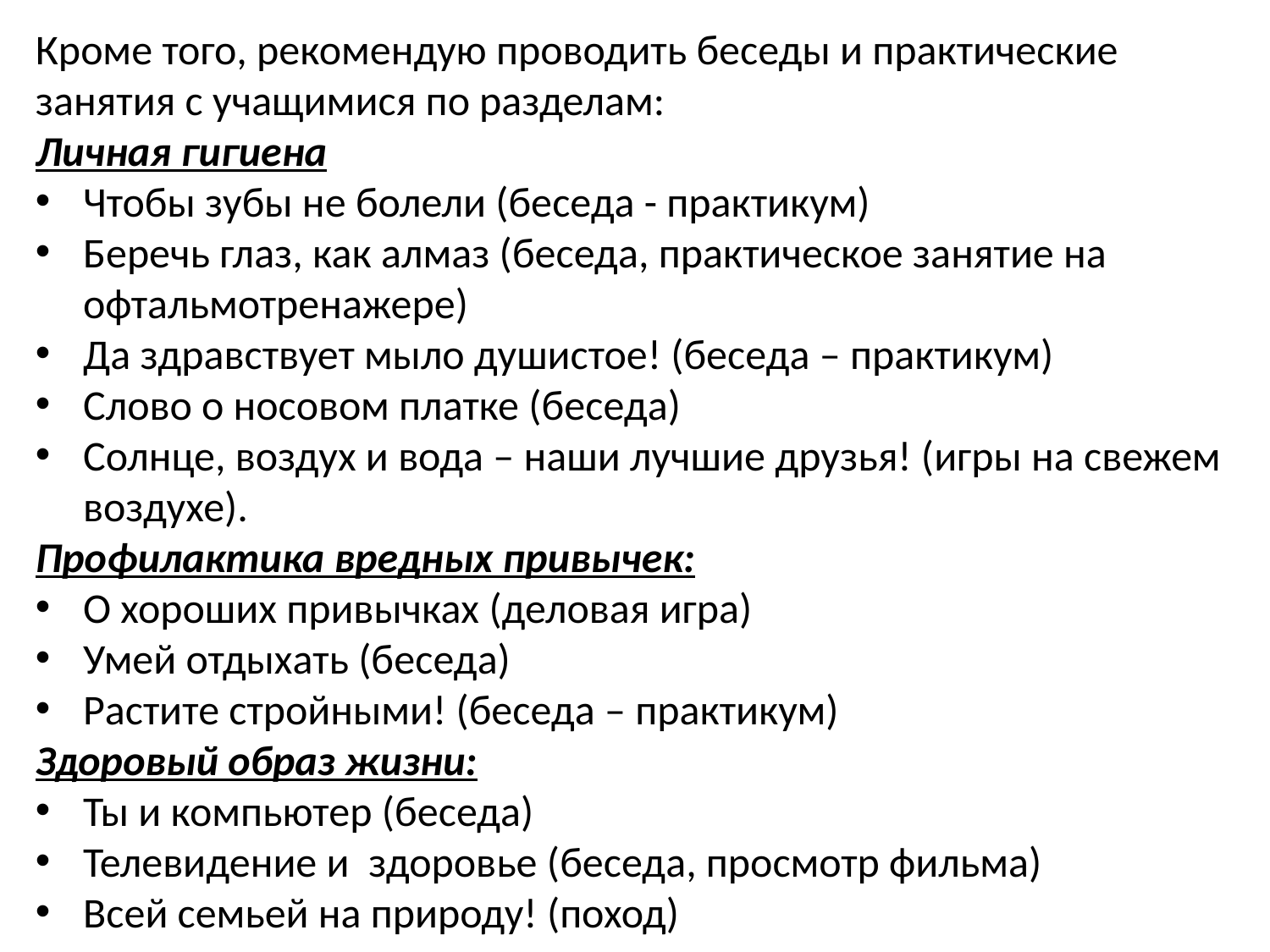

Кроме того, рекомендую проводить беседы и практические занятия с учащимися по разделам:
Личная гигиена
Чтобы зубы не болели (беседа - практикум)
Беречь глаз, как алмаз (беседа, практическое занятие на офтальмотренажере)
Да здравствует мыло душистое! (беседа – практикум)
Слово о носовом платке (беседа)
Солнце, воздух и вода – наши лучшие друзья! (игры на свежем воздухе).
Профилактика вредных привычек:
О хороших привычках (деловая игра)
Умей отдыхать (беседа)
Растите стройными! (беседа – практикум)
Здоровый образ жизни:
Ты и компьютер (беседа)
Телевидение и  здоровье (беседа, просмотр фильма)
Всей семьей на природу! (поход)